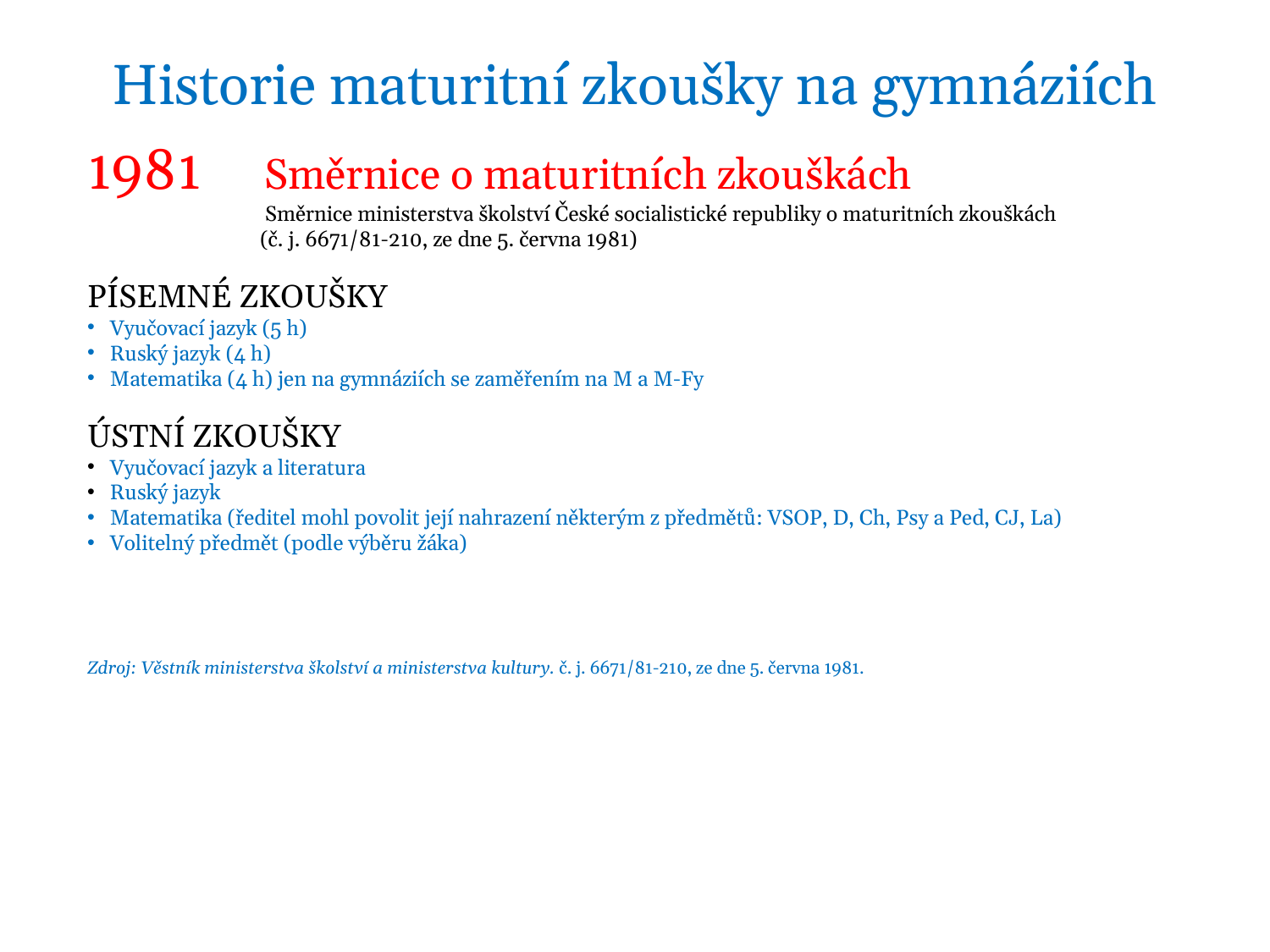

# Historie maturitní zkoušky na gymnáziích
1981	    Směrnice o maturitních zkouškách
	          Směrnice ministerstva školství České socialistické republiky o maturitních zkouškách
	         (č. j. 6671/81-210, ze dne 5. června 1981)

PÍSEMNÉ ZKOUŠKY
   Vyučovací jazyk (5 h)
   Ruský jazyk (4 h)
   Matematika (4 h) jen na gymnáziích se zaměřením na M a M-Fy

ÚSTNÍ ZKOUŠKY
   Vyučovací jazyk a literatura
   Ruský jazyk
   Matematika (ředitel mohl povolit její nahrazení některým z předmětů: VSOP, D, Ch, Psy a Ped, CJ, La)
   Volitelný předmět (podle výběru žáka)

Zdroj: Věstník ministerstva školství a ministerstva kultury. č. j. 6671/81-210, ze dne 5. června 1981.